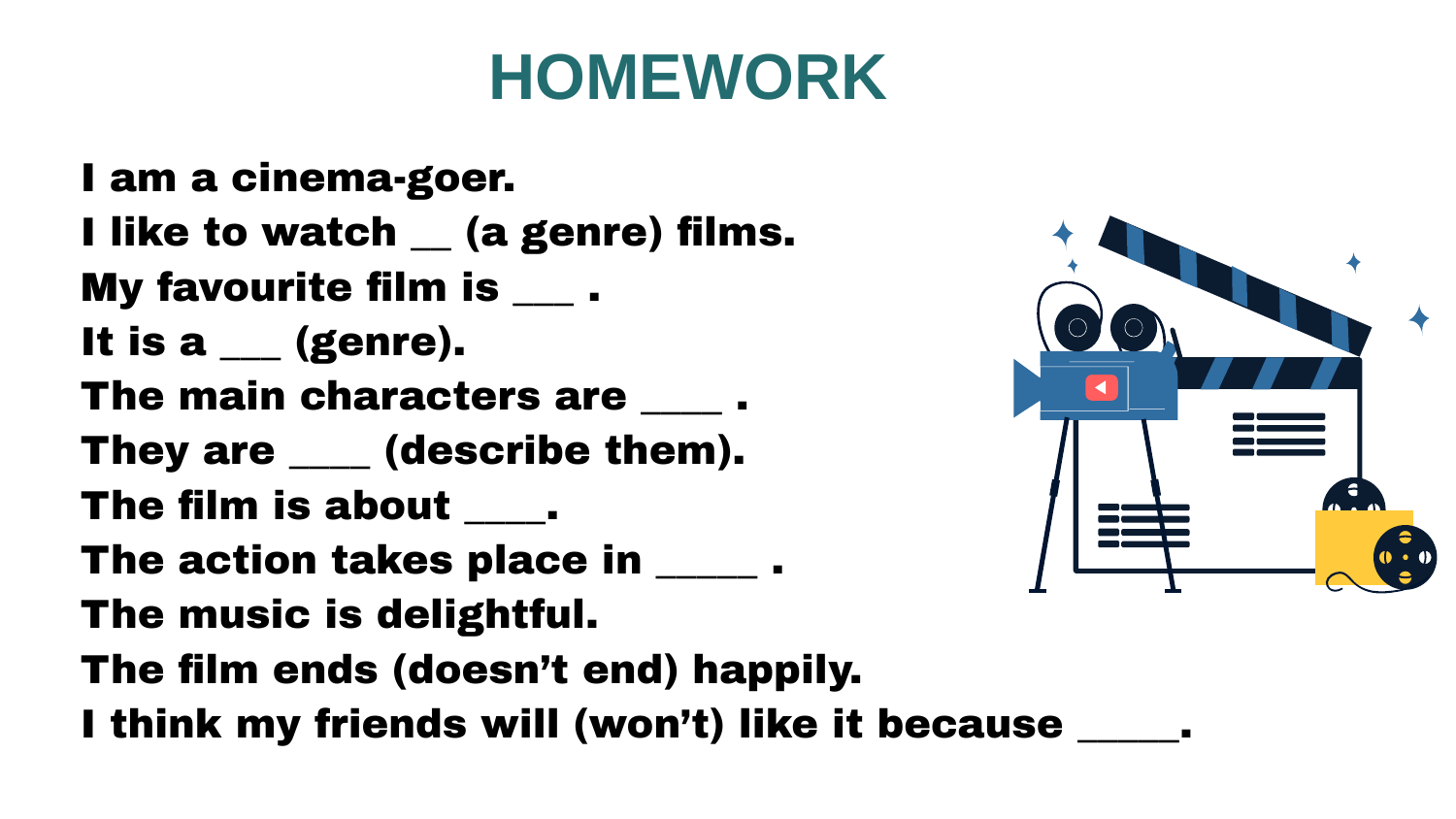

# HOMEWORK
I am a cinema-goer.
I like to watch __ (a genre) films.
My favourite film is ___ .
It is a ___ (genre).
The main characters are ____ .
They are ____ (describe them).
The film is about ____.
The action takes place in _____ .
The music is delightful.
The film ends (doesn’t end) happily.
I think my friends will (won’t) like it because _____.